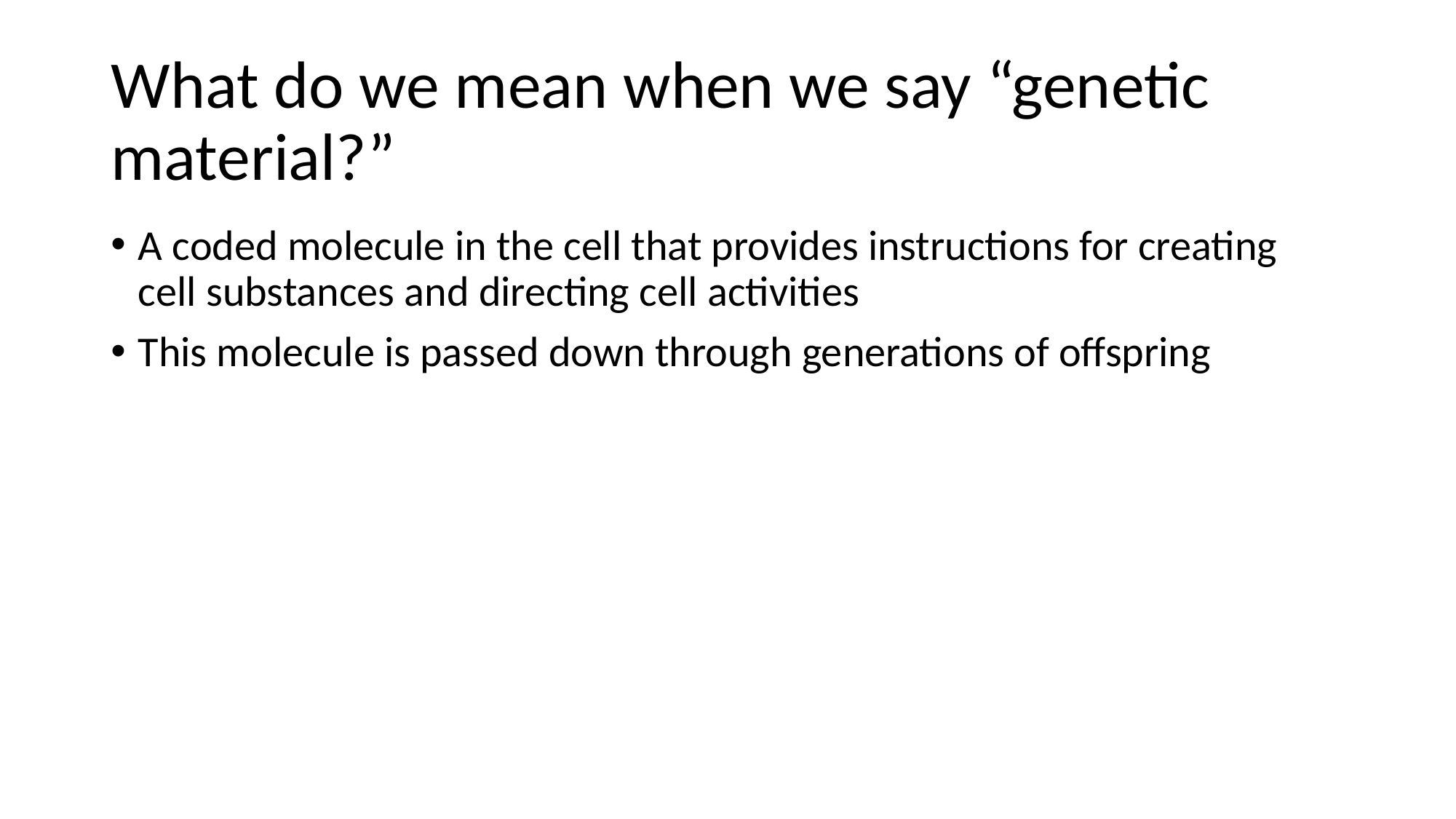

# What do we mean when we say “genetic material?”
A coded molecule in the cell that provides instructions for creating cell substances and directing cell activities
This molecule is passed down through generations of offspring